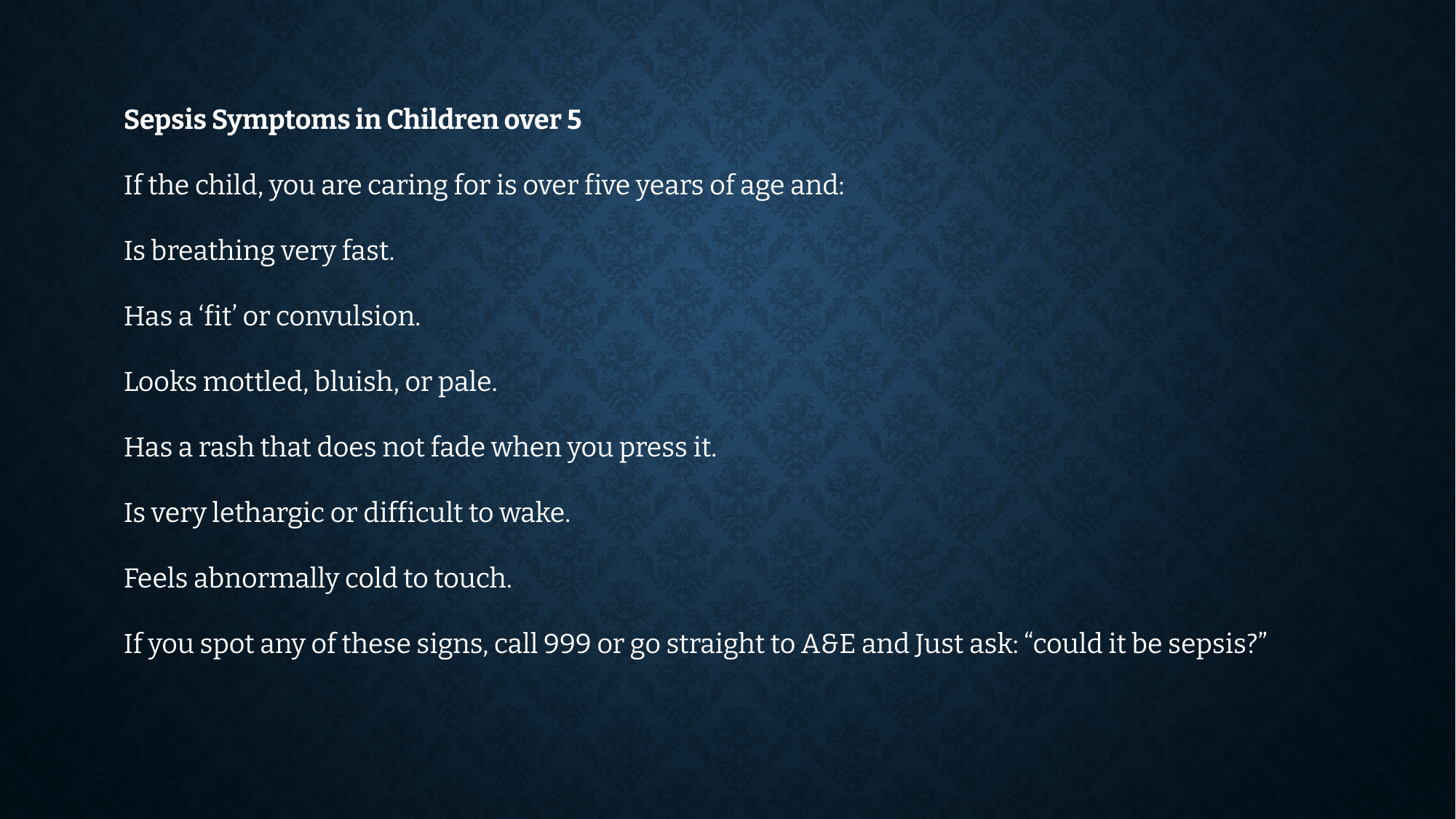

Sepsis Symptoms in Children over 5

If the child, you are caring for is over five years of age and:

Is breathing very fast.

Has a ‘fit’ or convulsion.

Looks mottled, bluish, or pale.

Has a rash that does not fade when you press it.

Is very lethargic or difficult to wake.

Feels abnormally cold to touch.

If you spot any of these signs, call 999 or go straight to A&E and Just ask: “could it be sepsis?”